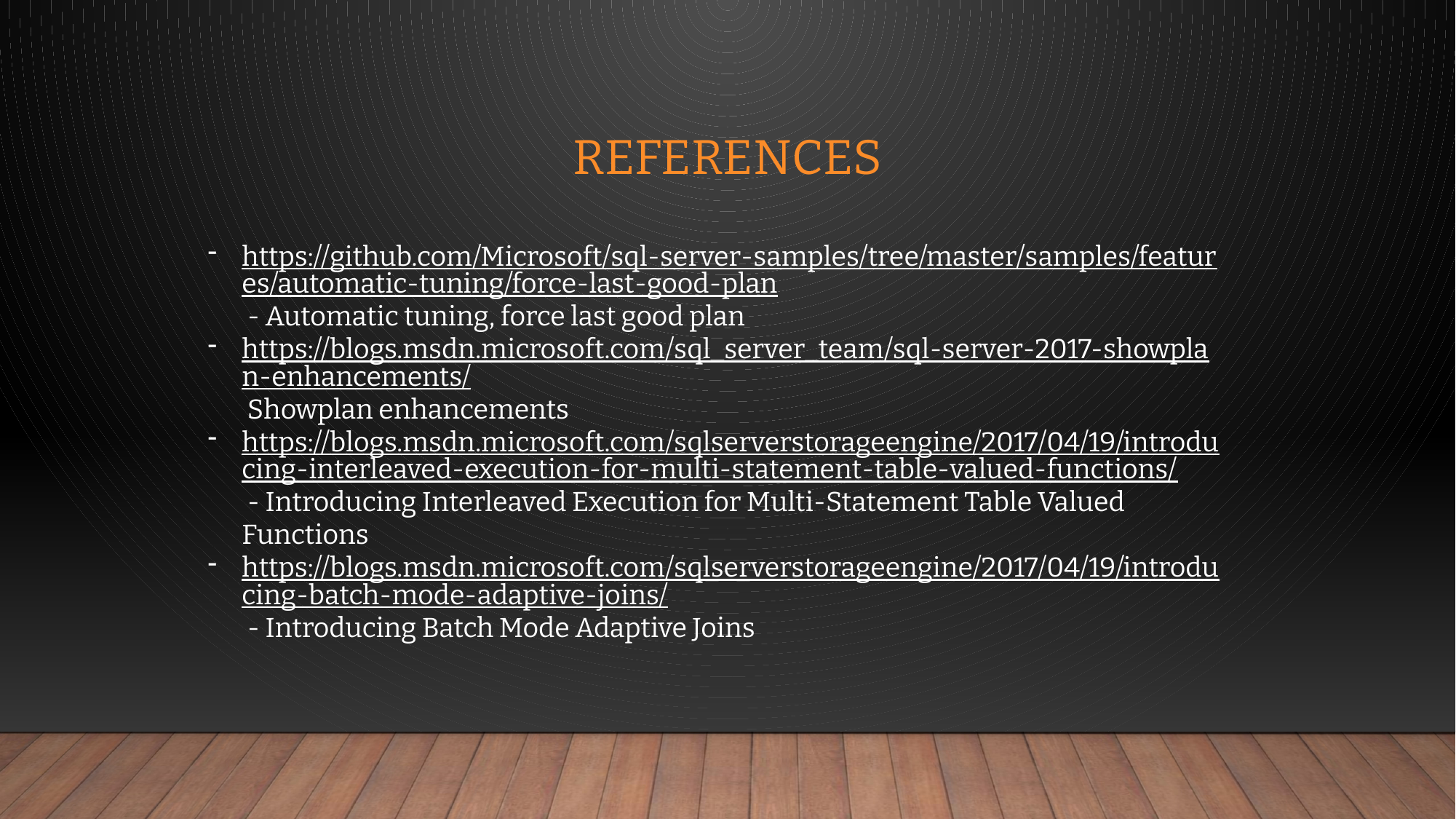

# References
https://github.com/Microsoft/sql-server-samples/tree/master/samples/features/automatic-tuning/force-last-good-plan - Automatic tuning, force last good plan
https://blogs.msdn.microsoft.com/sql_server_team/sql-server-2017-showplan-enhancements/ Showplan enhancements
https://blogs.msdn.microsoft.com/sqlserverstorageengine/2017/04/19/introducing-interleaved-execution-for-multi-statement-table-valued-functions/ - Introducing Interleaved Execution for Multi-Statement Table Valued Functions
https://blogs.msdn.microsoft.com/sqlserverstorageengine/2017/04/19/introducing-batch-mode-adaptive-joins/ - Introducing Batch Mode Adaptive Joins